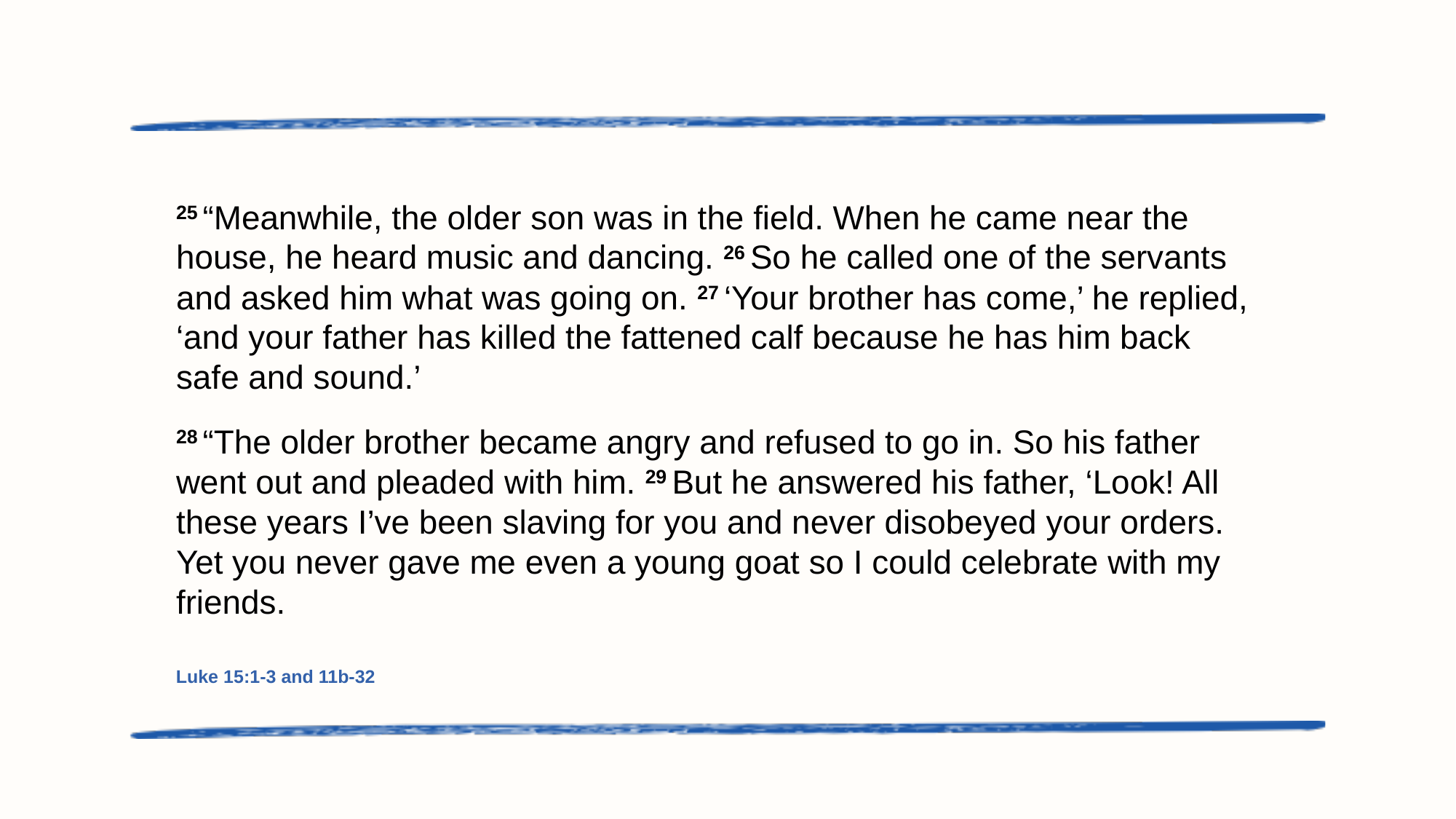

25 “Meanwhile, the older son was in the field. When he came near the house, he heard music and dancing. 26 So he called one of the servants and asked him what was going on. 27 ‘Your brother has come,’ he replied, ‘and your father has killed the fattened calf because he has him back safe and sound.’
28 “The older brother became angry and refused to go in. So his father went out and pleaded with him. 29 But he answered his father, ‘Look! All these years I’ve been slaving for you and never disobeyed your orders. Yet you never gave me even a young goat so I could celebrate with my friends.
Luke 15:1-3 and 11b-32